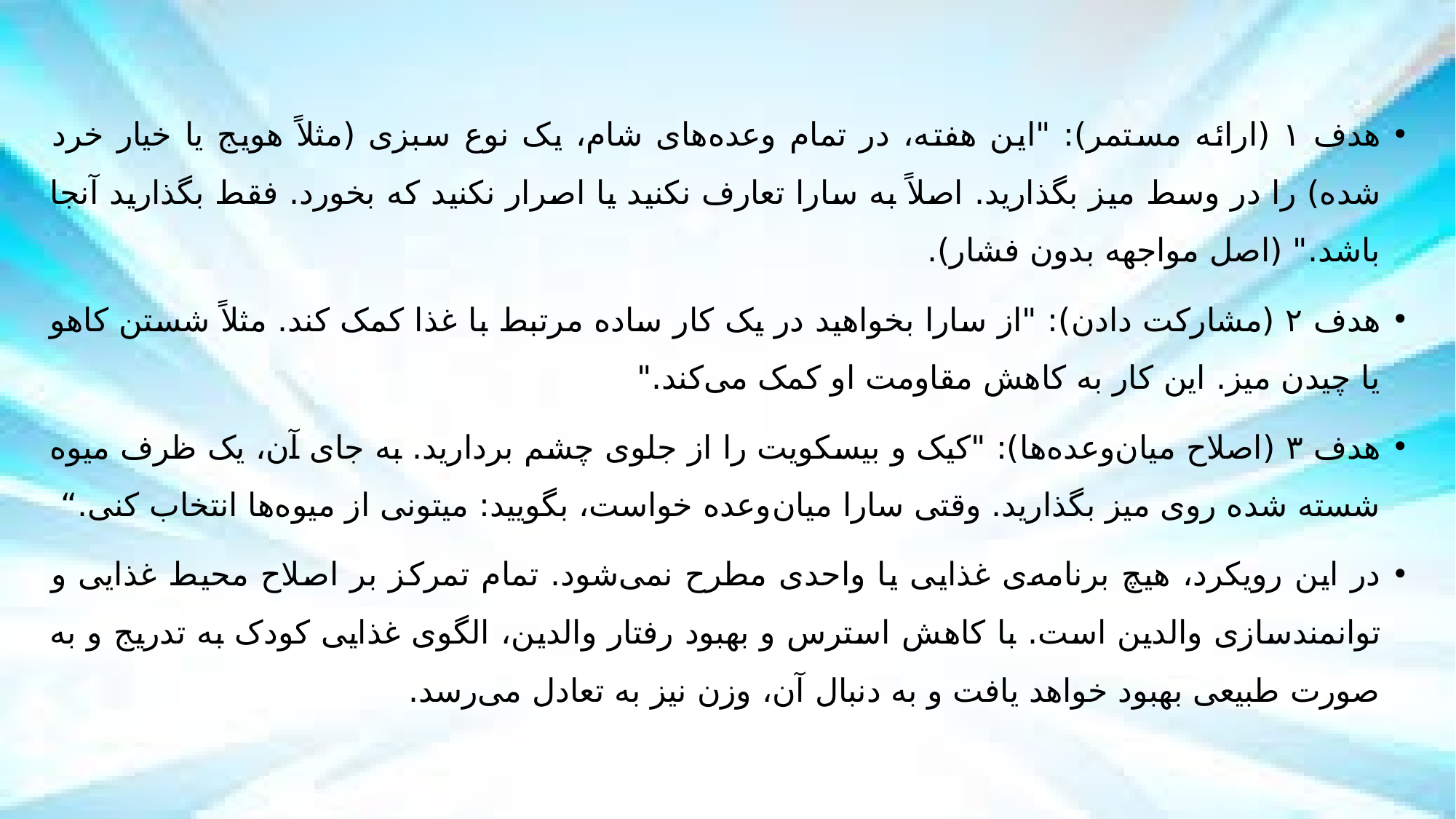

هدف ۱ (ارائه مستمر): "این هفته، در تمام وعده‌های شام، یک نوع سبزی (مثلاً هویج یا خیار خرد شده) را در وسط میز بگذارید. اصلاً به سارا تعارف نکنید یا اصرار نکنید که بخورد. فقط بگذارید آنجا باشد." (اصل مواجهه بدون فشار).
هدف ۲ (مشارکت دادن): "از سارا بخواهید در یک کار ساده مرتبط با غذا کمک کند. مثلاً شستن کاهو یا چیدن میز. این کار به کاهش مقاومت او کمک می‌کند."
هدف ۳ (اصلاح میان‌وعده‌ها): "کیک و بیسکویت را از جلوی چشم بردارید. به جای آن، یک ظرف میوه شسته شده روی میز بگذارید. وقتی سارا میان‌وعده خواست، بگویید: میتونی از میوه‌ها انتخاب کنی.“
در این رویکرد، هیچ برنامه‌ی غذایی یا واحدی مطرح نمی‌شود. تمام تمرکز بر اصلاح محیط غذایی و توانمندسازی والدین است. با کاهش استرس و بهبود رفتار والدین، الگوی غذایی کودک به تدریج و به صورت طبیعی بهبود خواهد یافت و به دنبال آن، وزن نیز به تعادل می‌رسد.